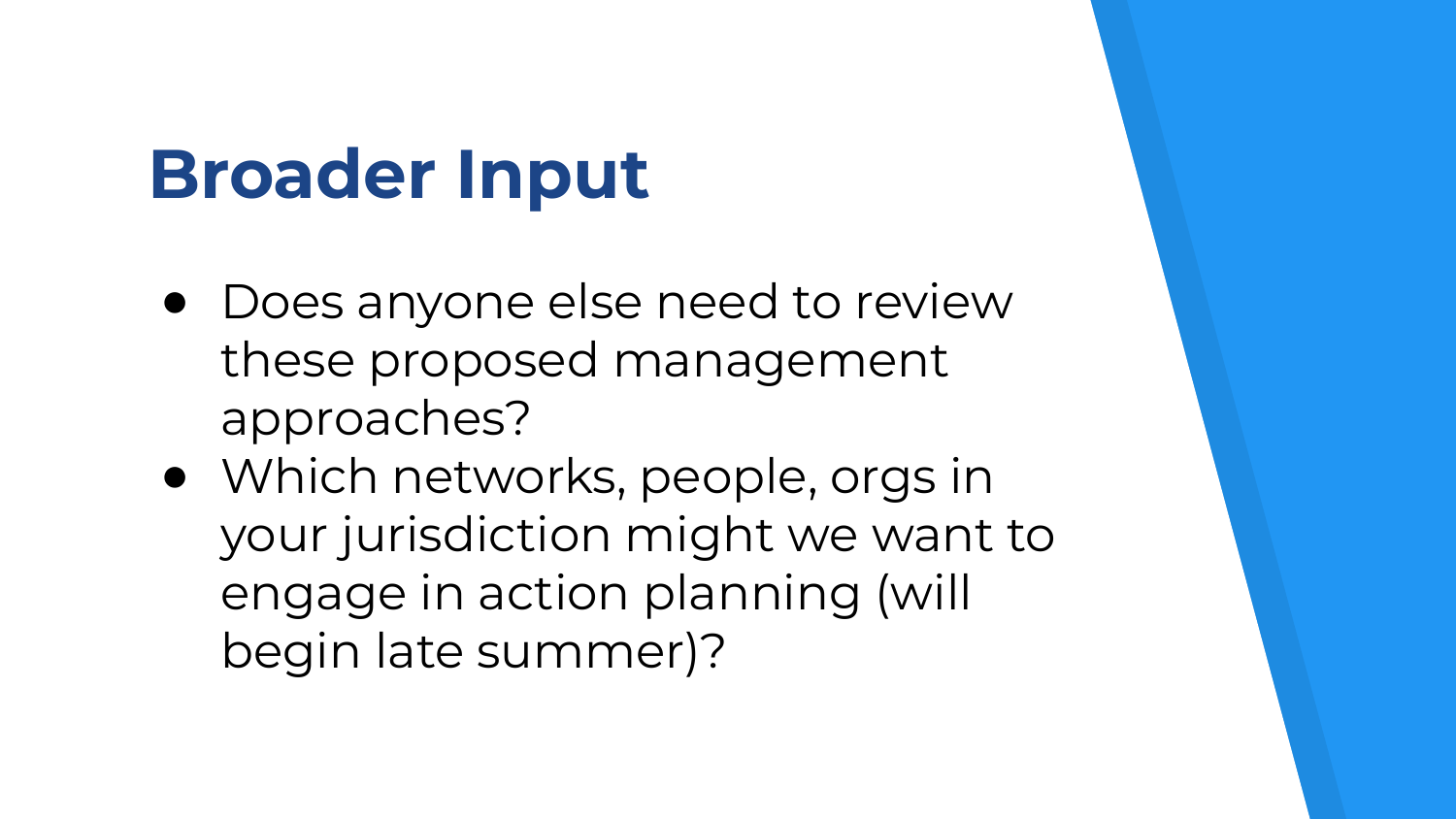

# Broader Input
Does anyone else need to review these proposed management approaches?
Which networks, people, orgs in your jurisdiction might we want to engage in action planning (will begin late summer)?